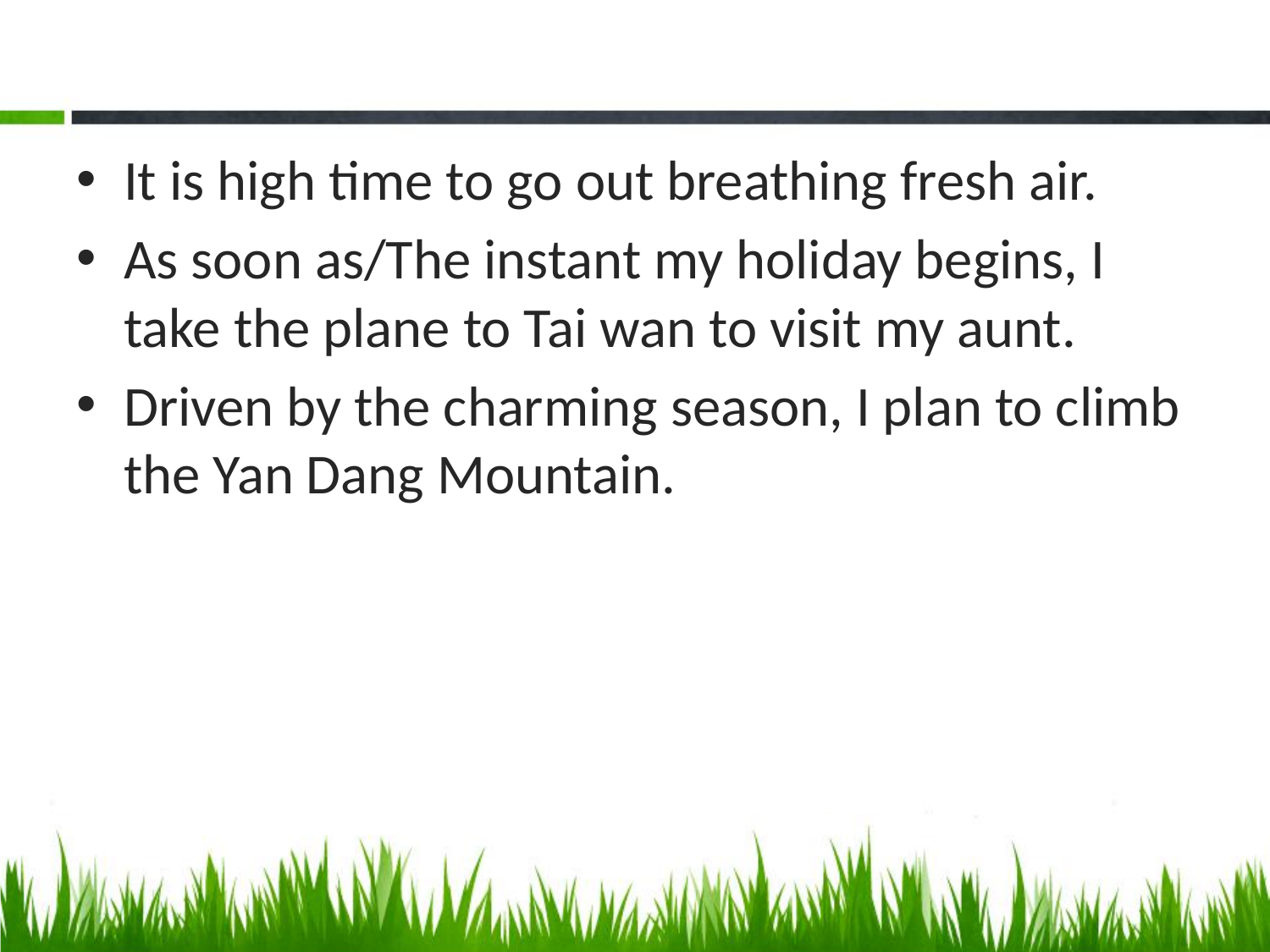

#
It is high time to go out breathing fresh air.
As soon as/The instant my holiday begins, I take the plane to Tai wan to visit my aunt.
Driven by the charming season, I plan to climb the Yan Dang Mountain.